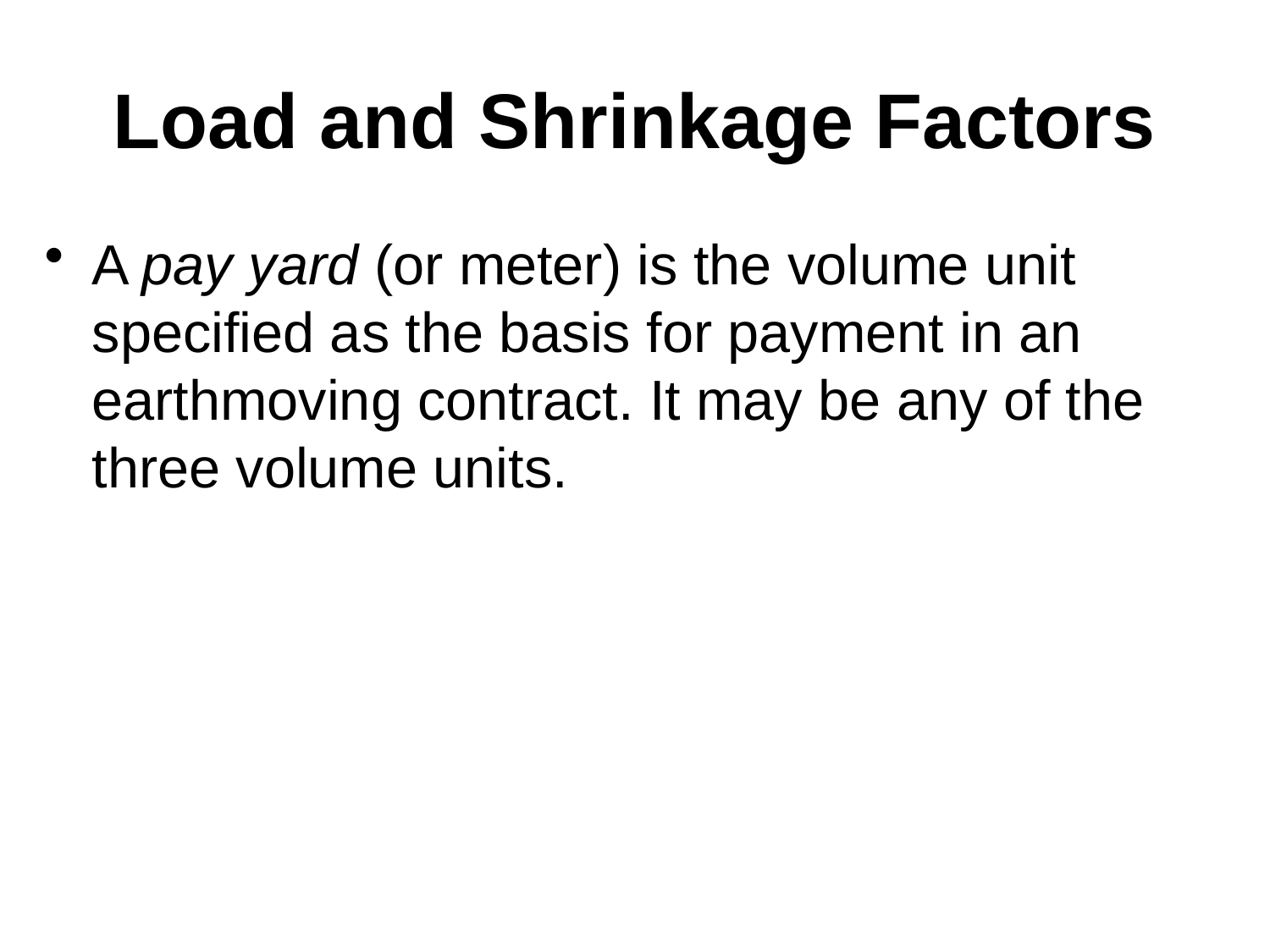

# Load and Shrinkage Factors
A pay yard (or meter) is the volume unit specified as the basis for payment in an earthmoving contract. It may be any of the three volume units.